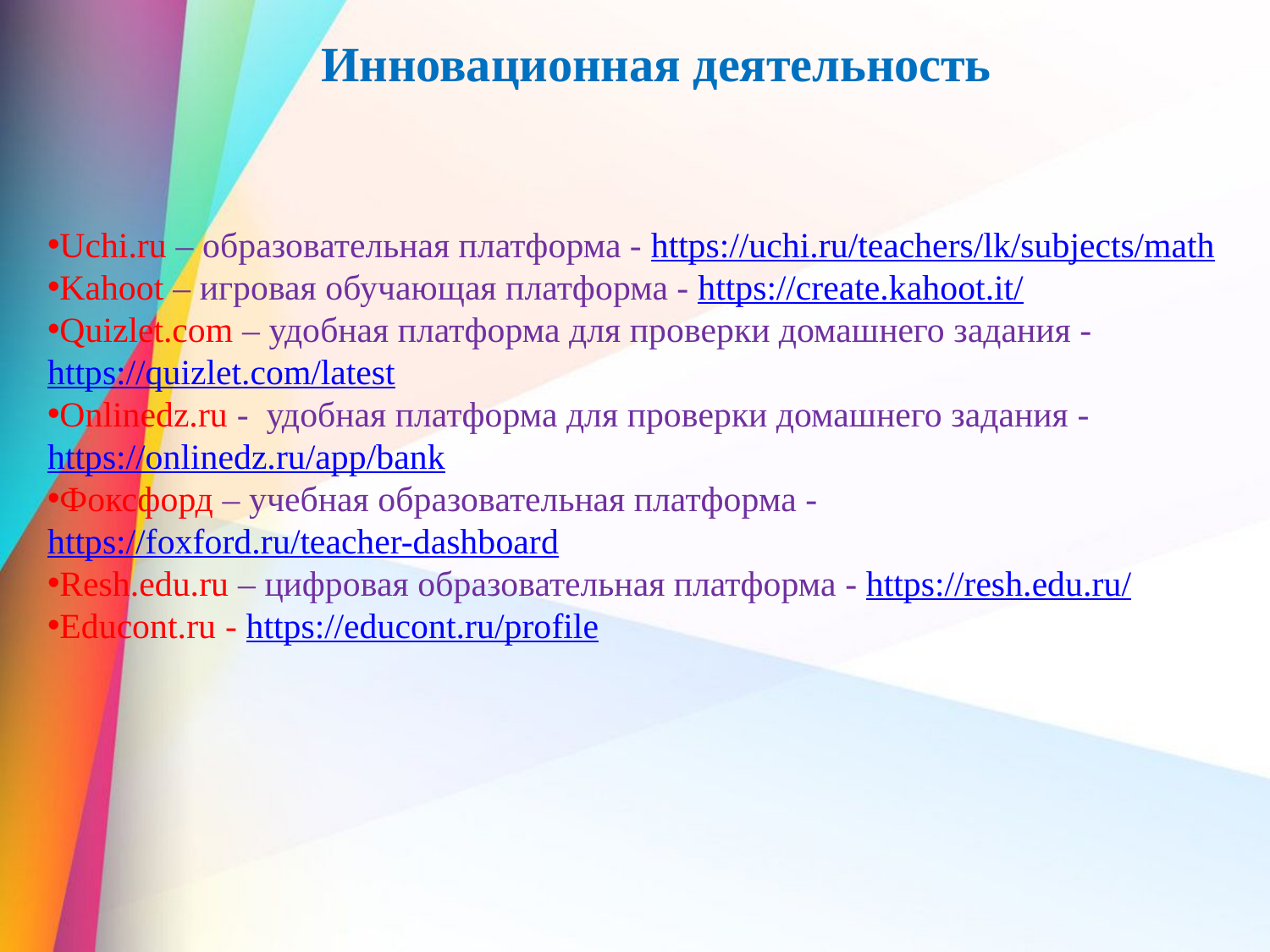

Инновационная деятельность
Uchi.ru – образовательная платформа - https://uchi.ru/teachers/lk/subjects/math
Kahoot – игровая обучающая платформа - https://create.kahoot.it/
Quizlet.com – удобная платформа для проверки домашнего задания - https://quizlet.com/latest
Onlinedz.ru -  удобная платформа для проверки домашнего задания - https://onlinedz.ru/app/bank
Фоксфорд – учебная образовательная платформа - https://foxford.ru/teacher-dashboard
Resh.edu.ru – цифровая образовательная платформа - https://resh.edu.ru/
Educont.ru - https://educont.ru/profile